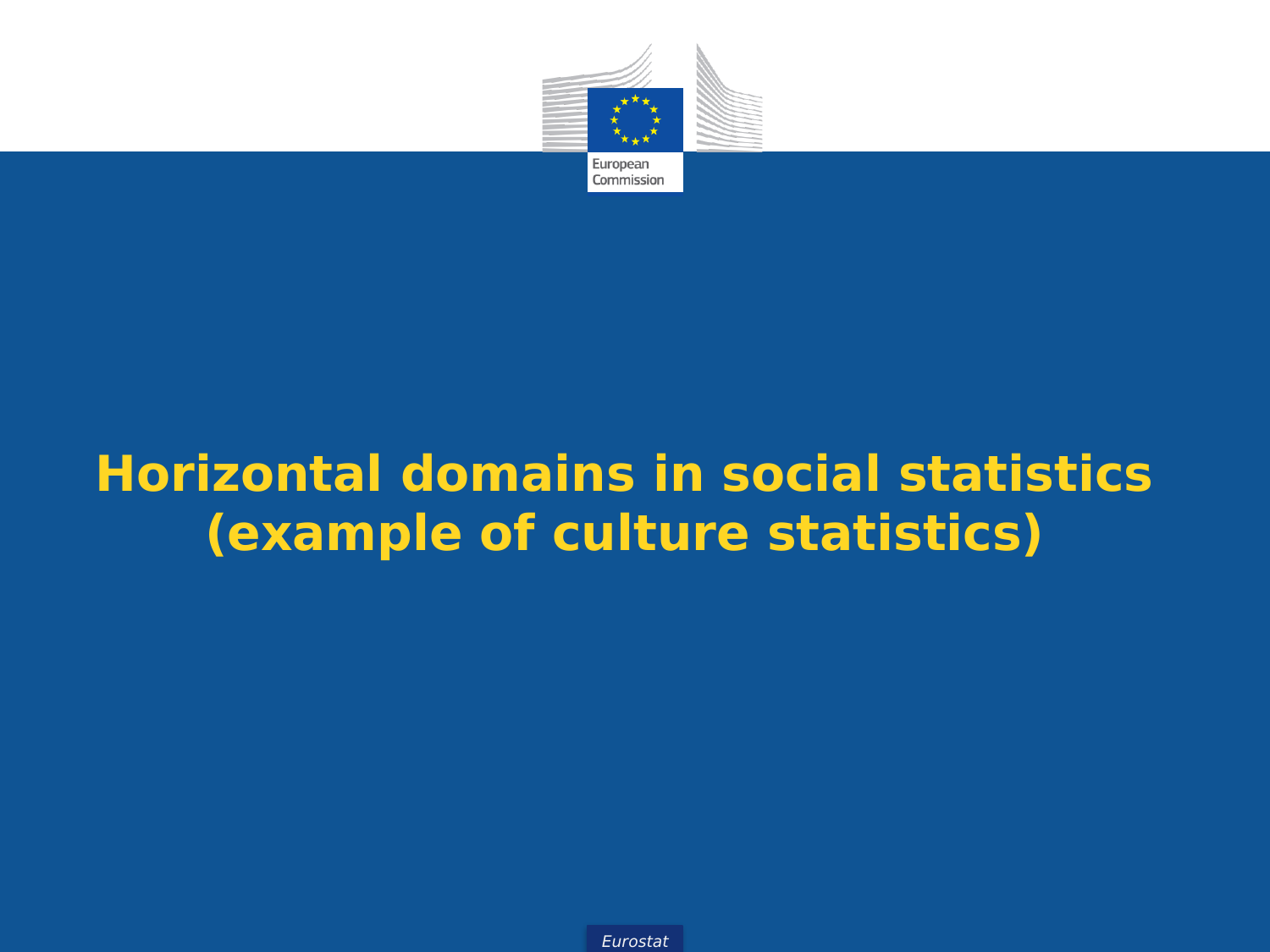

# Horizontal domains in social statistics (example of culture statistics)